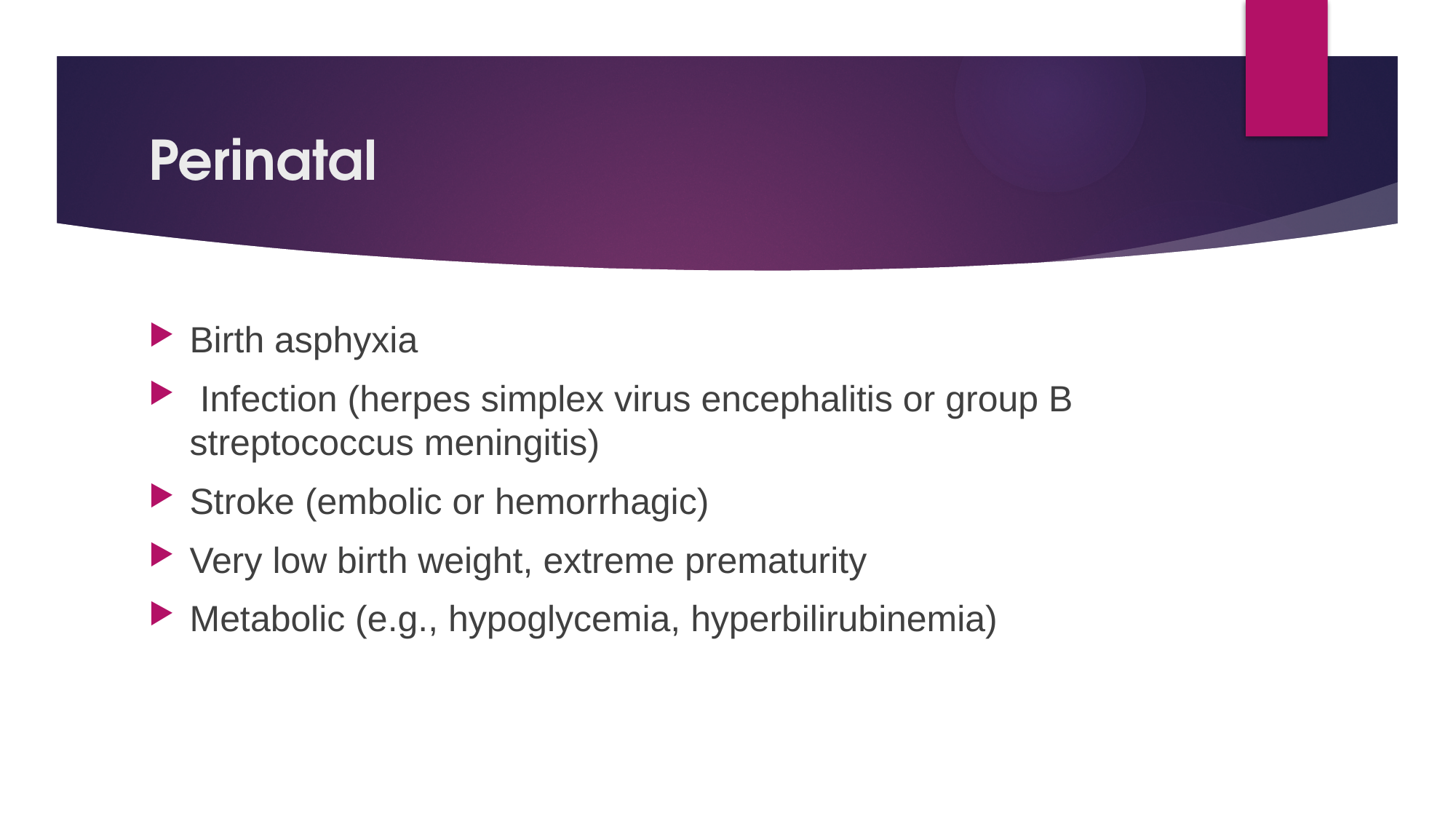

# Perinatal
Birth asphyxia
 Infection (herpes simplex virus encephalitis or group B streptococcus meningitis)
Stroke (embolic or hemorrhagic)
Very low birth weight, extreme prematurity
Metabolic (e.g., hypoglycemia, hyperbilirubinemia)